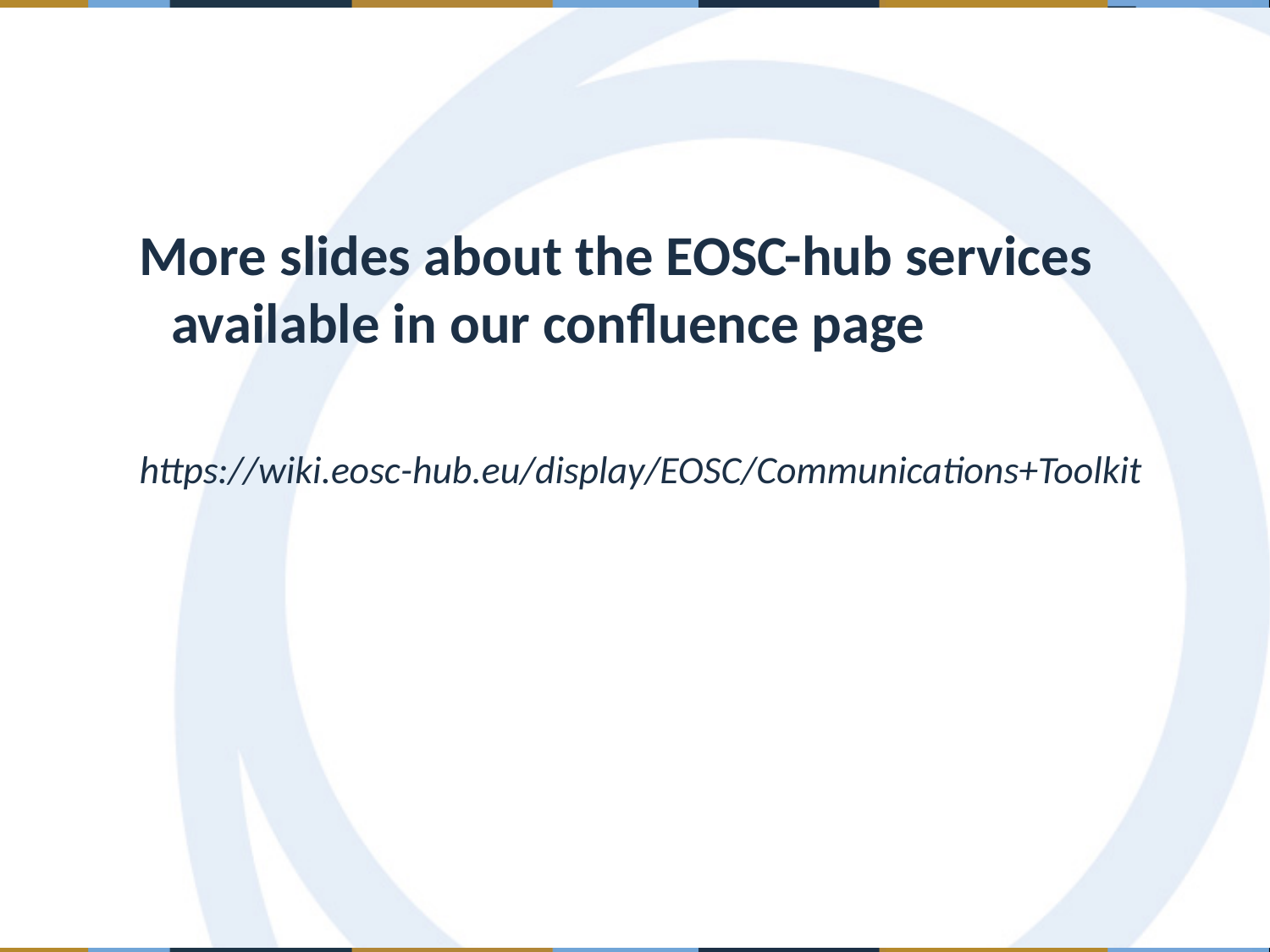

More slides about the EOSC-hub services available in our confluence page

https://wiki.eosc-hub.eu/display/EOSC/Communications+Toolkit